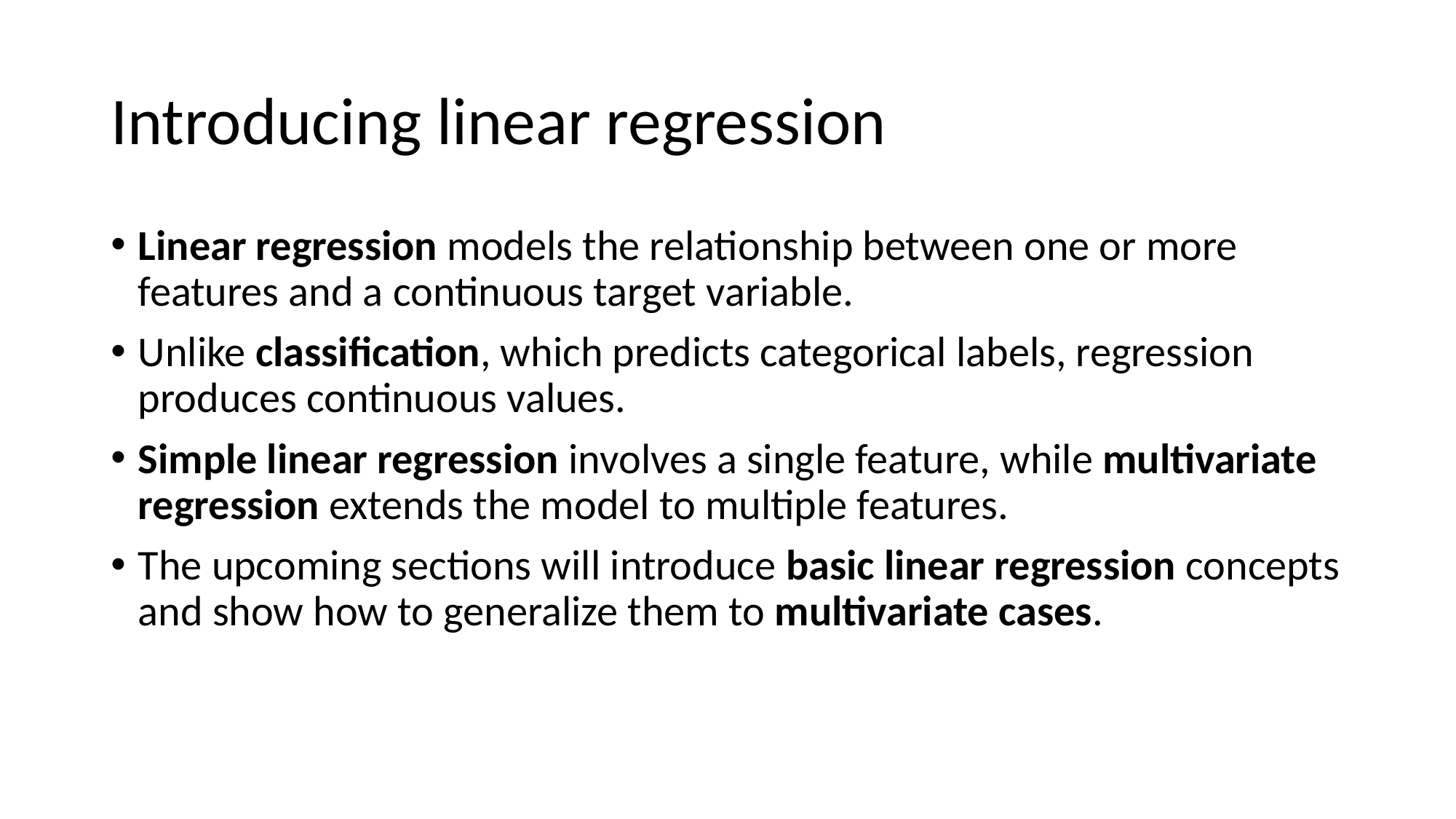

# Introducing linear regression
Linear regression models the relationship between one or more features and a continuous target variable.
Unlike classification, which predicts categorical labels, regression produces continuous values.
Simple linear regression involves a single feature, while multivariate regression extends the model to multiple features.
The upcoming sections will introduce basic linear regression concepts and show how to generalize them to multivariate cases.